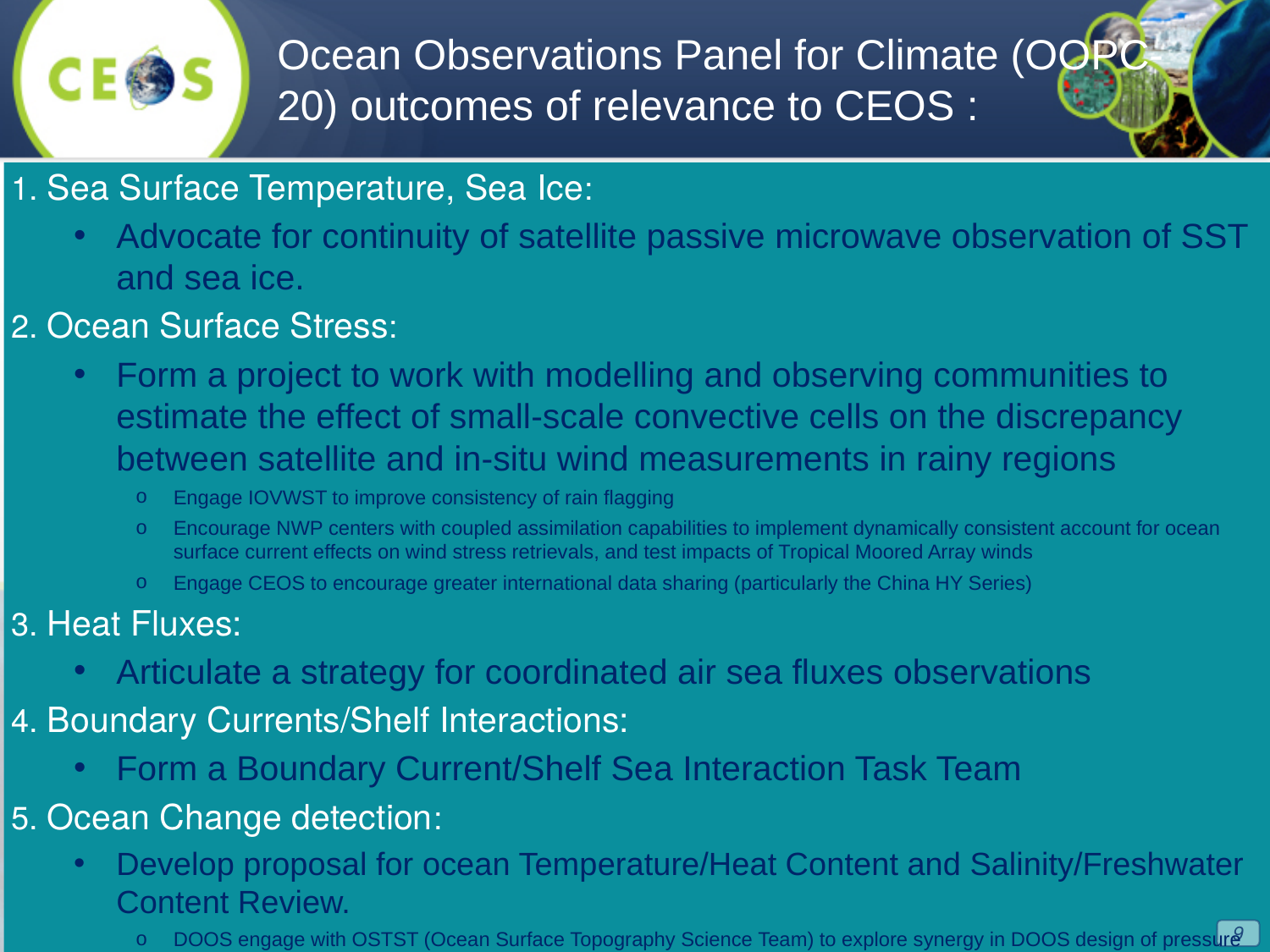

Ocean Observations Panel for Climate (OOPC-20) outcomes of relevance to CEOS :
1. Sea Surface Temperature, Sea Ice:
Advocate for continuity of satellite passive microwave observation of SST and sea ice.
2. Ocean Surface Stress:
Form a project to work with modelling and observing communities to estimate the effect of small-scale convective cells on the discrepancy between satellite and in-situ wind measurements in rainy regions
Engage IOVWST to improve consistency of rain flagging
Encourage NWP centers with coupled assimilation capabilities to implement dynamically consistent account for ocean surface current effects on wind stress retrievals, and test impacts of Tropical Moored Array winds
Engage CEOS to encourage greater international data sharing (particularly the China HY Series)
3. Heat Fluxes:
Articulate a strategy for coordinated air sea fluxes observations
4. Boundary Currents/Shelf Interactions:
Form a Boundary Current/Shelf Sea Interaction Task Team
5. Ocean Change detection:
Develop proposal for ocean Temperature/Heat Content and Salinity/Freshwater Content Review.
DOOS engage with OSTST (Ocean Surface Topography Science Team) to explore synergy in DOOS design of pressure measurements to complement satellite altimetry/gravity/geodesy missions

9